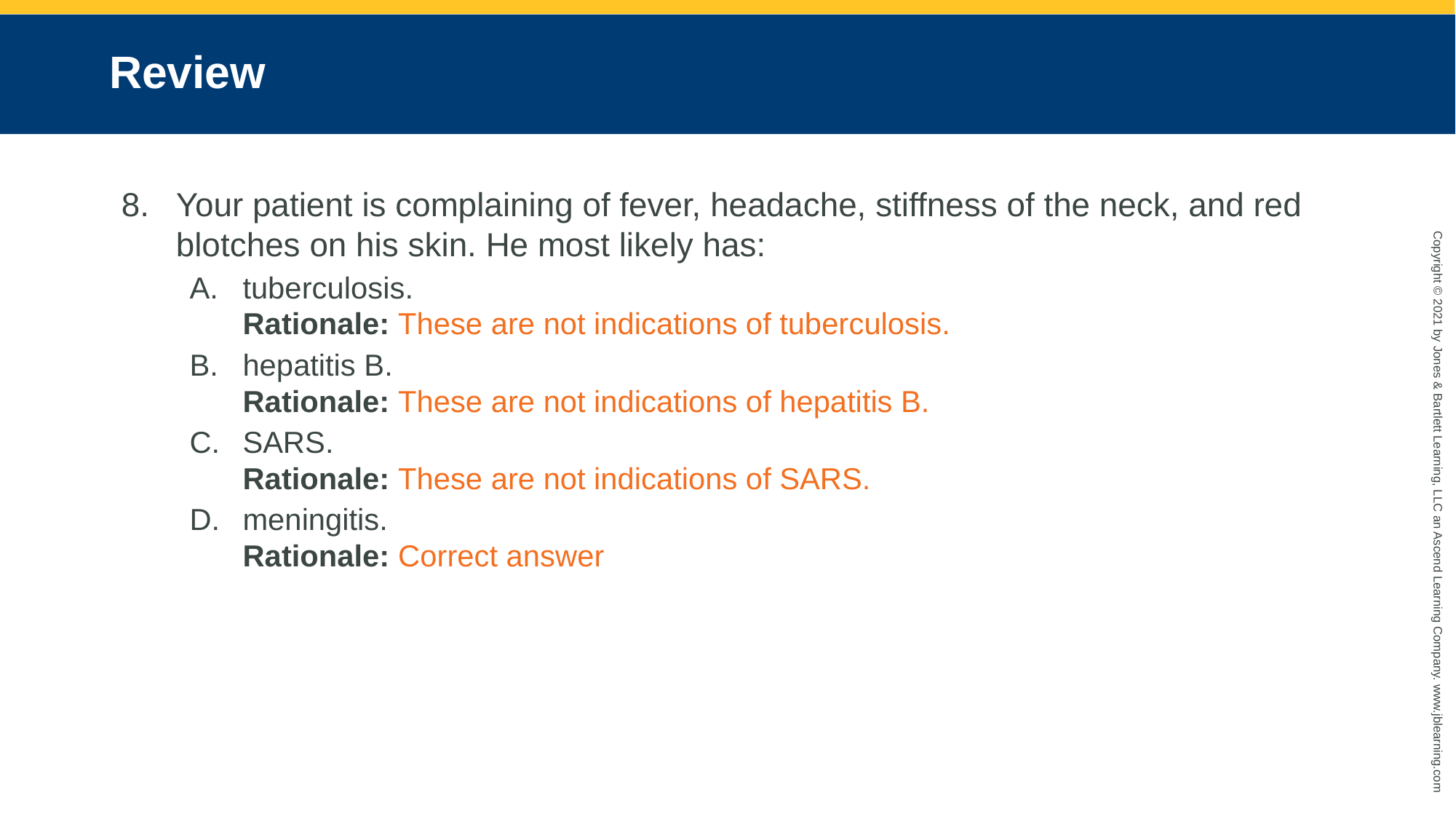

# Review
Your patient is complaining of fever, headache, stiffness of the neck, and red blotches on his skin. He most likely has:
tuberculosis.
Rationale: These are not indications of tuberculosis.
hepatitis B.
Rationale: These are not indications of hepatitis B.
SARS.
Rationale: These are not indications of SARS.
meningitis.
Rationale: Correct answer